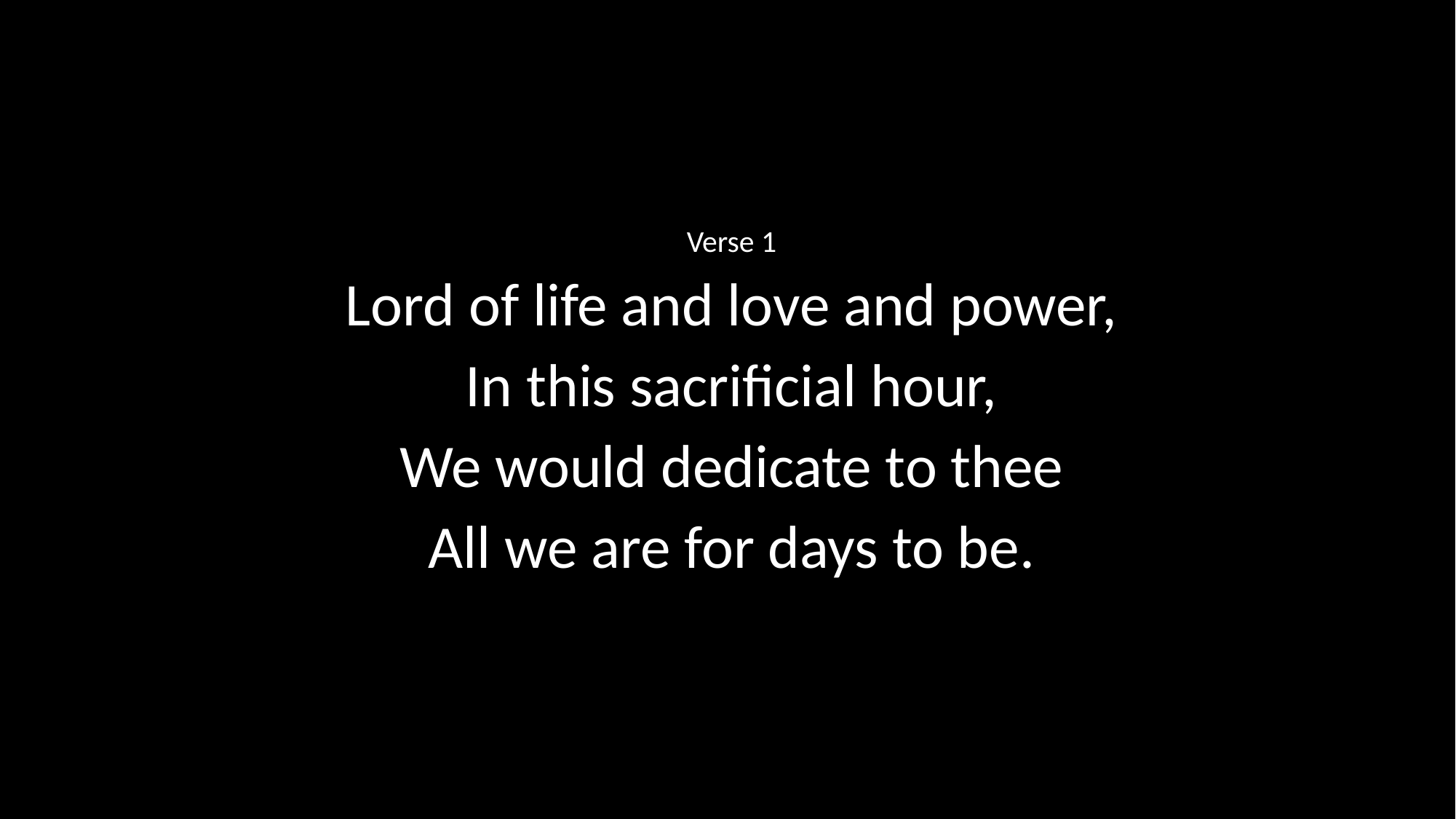

Verse 1
Lord of life and love and power,
In this sacrificial hour,
We would dedicate to thee
All we are for days to be.